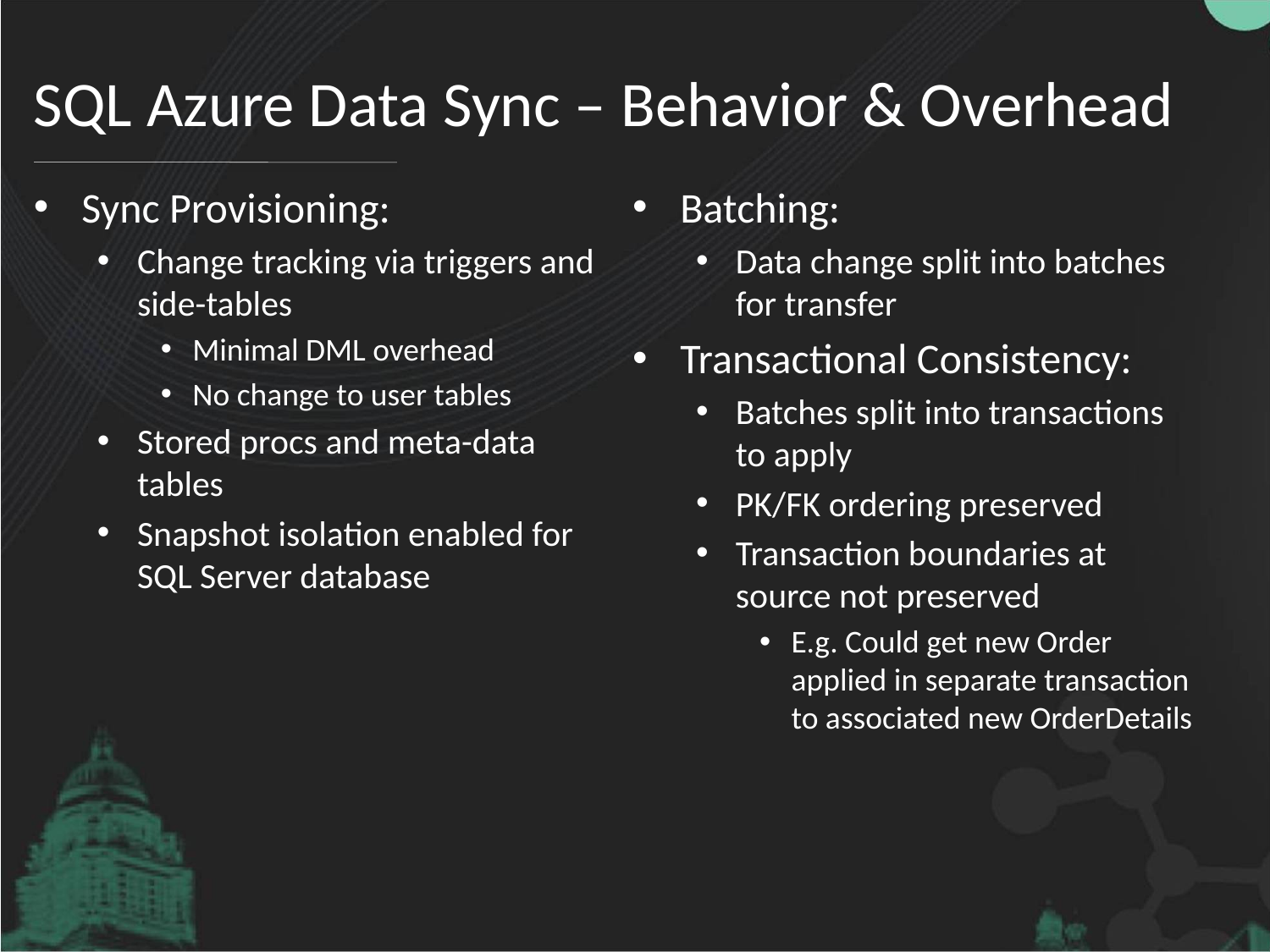

# SQL Azure Data Sync – Behavior & Overhead
Sync Provisioning:
Change tracking via triggers and side-tables
Minimal DML overhead
No change to user tables
Stored procs and meta-data tables
Snapshot isolation enabled for SQL Server database

Batching:
Data change split into batches for transfer
Transactional Consistency:
Batches split into transactions to apply
PK/FK ordering preserved
Transaction boundaries at source not preserved
E.g. Could get new Order applied in separate transaction to associated new OrderDetails